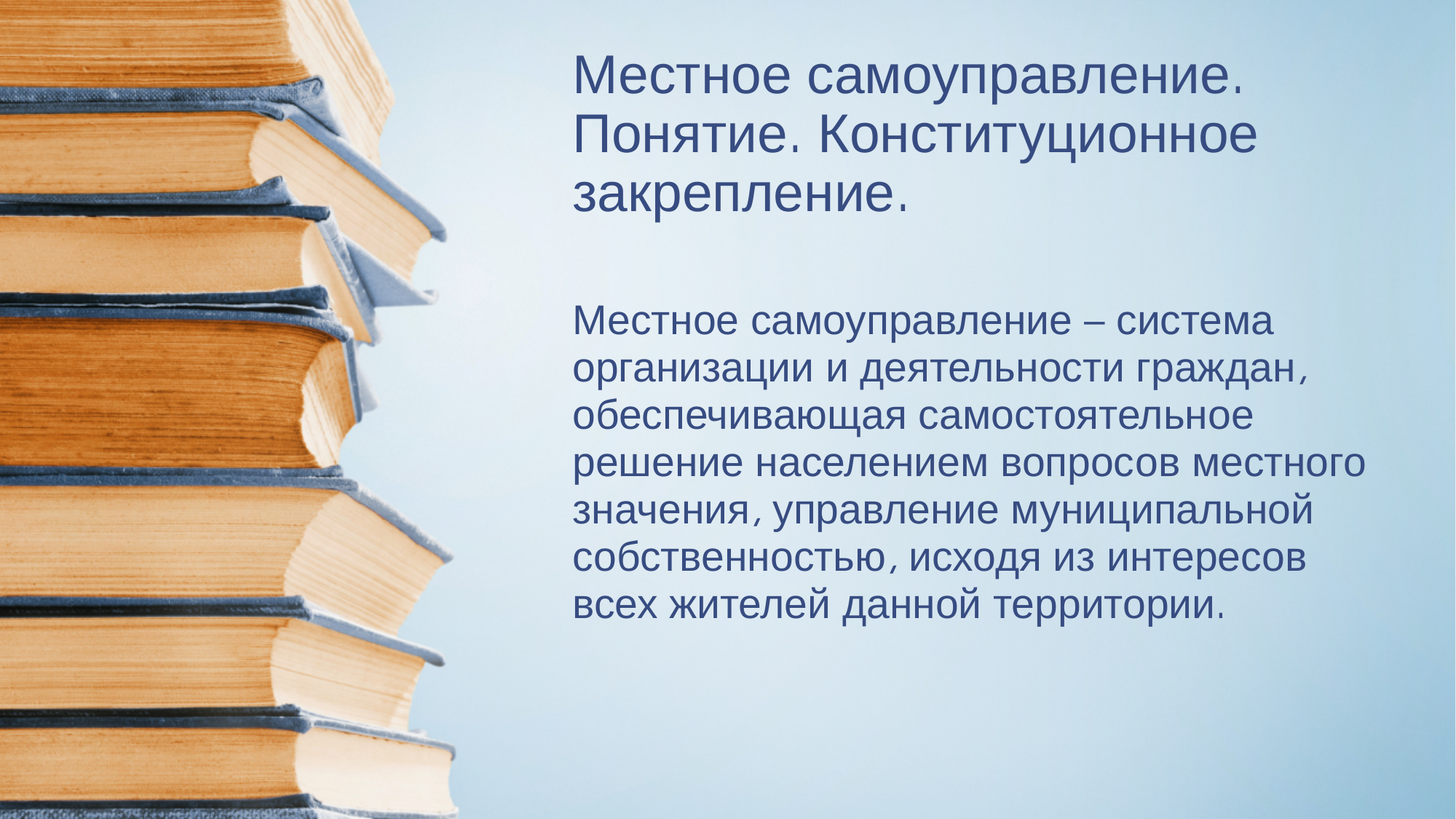

# Местное самоуправление. Понятие. Конституционное закрепление.
Местное самоуправление – система организации и деятельности граждан, обеспечивающая самостоятельное решение населением вопросов местного значения, управление муниципальной собственностью, исходя из интересов всех жителей данной территории.